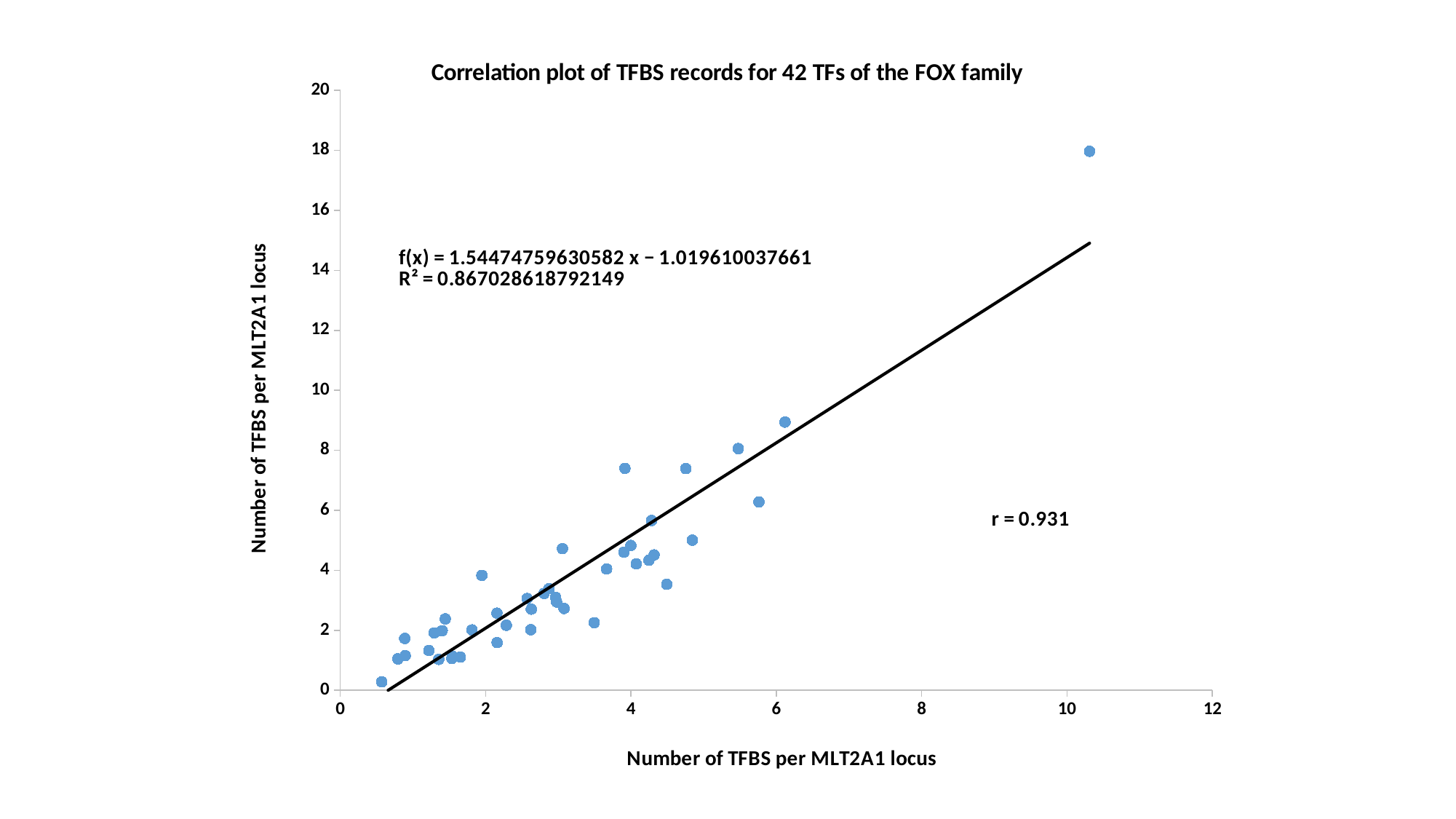

### Chart: Correlation plot of TFBS records for 42 TFs of the FOX family

| Category | TFBS per MLT2A1 locus |
|---|---|